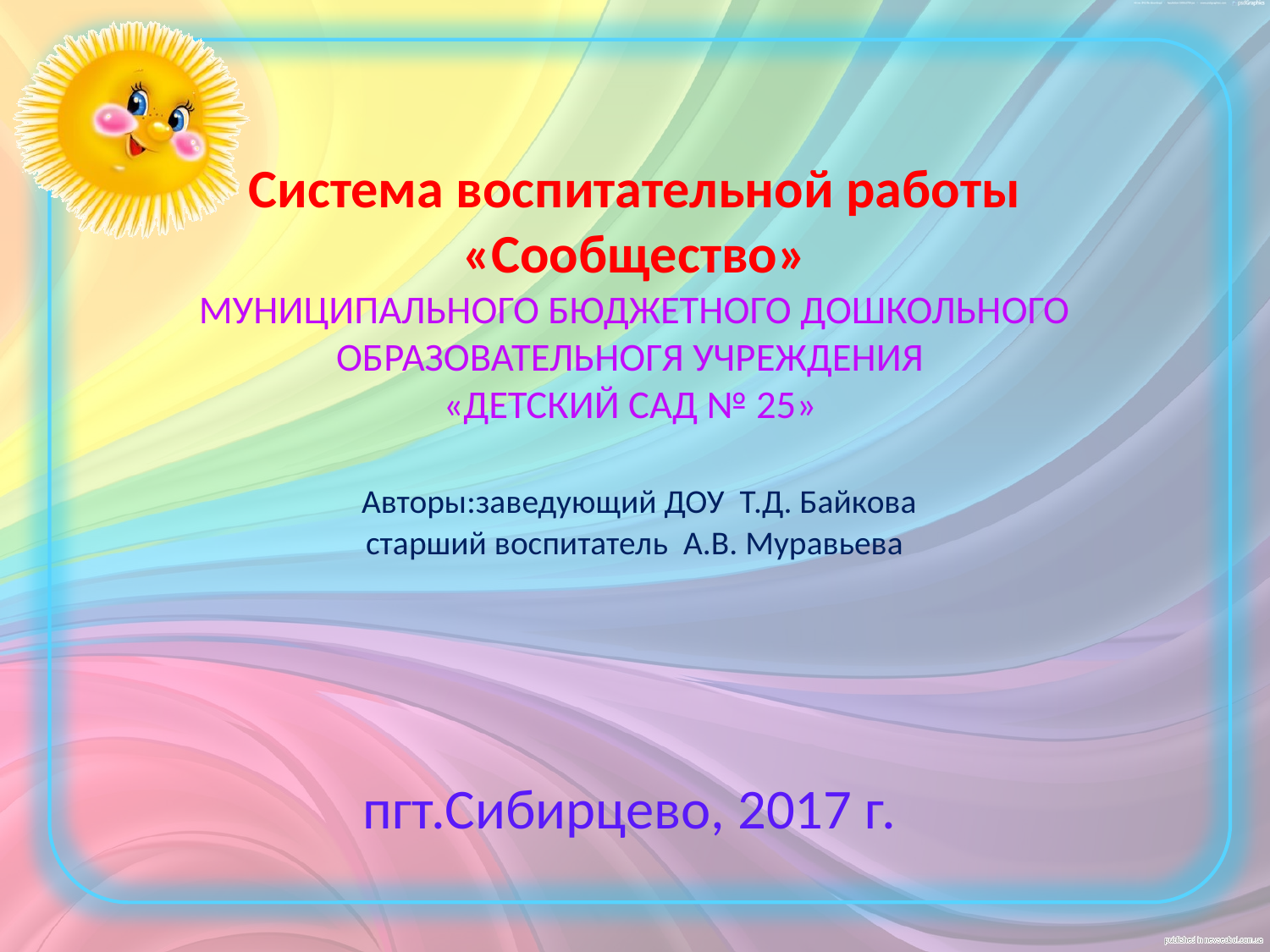

# Система воспитательной работы «Сообщество» МУНИЦИПАЛЬНОГО БЮДЖЕТНОГО ДОШКОЛЬНОГО ОБРАЗОВАТЕЛЬНОГЯ УЧРЕЖДЕНИЯ «ДЕТСКИЙ САД № 25» Авторы:заведующий ДОУ  Т.Д. Байкова старший воспитатель  А.В. Муравьева
пгт.Сибирцево, 2017 г.